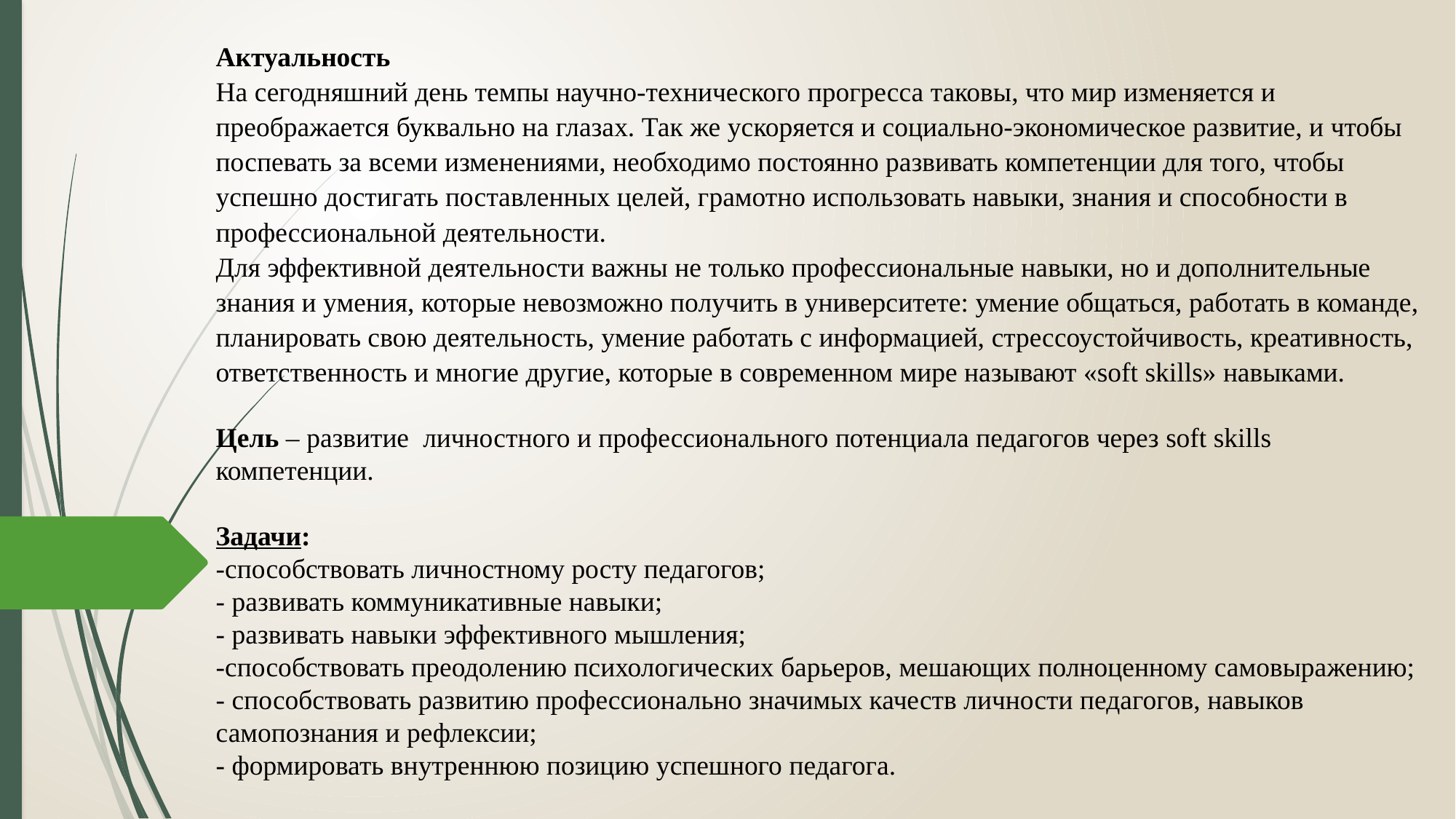

Актуальность
На сегодняшний день темпы научно-технического прогресса таковы, что мир изменяется и преображается буквально на глазах. Так же ускоряется и социально-экономическое развитие, и чтобы поспевать за всеми изменениями, необходимо постоянно развивать компетенции для того, чтобы успешно достигать поставленных целей, грамотно использовать навыки, знания и способности в профессиональной деятельности.
Для эффективной деятельности важны не только профессиональные навыки, но и дополнительные знания и умения, которые невозможно получить в университете: умение общаться, работать в команде, планировать свою деятельность, умение работать с информацией, стрессоустойчивость, креативность, ответственность и многие другие, которые в современном мире называют «soft skills» навыками.

Цель – развитие  личностного и профессионального потенциала педагогов через soft skills компетенции.

Задачи:
-способствовать личностному росту педагогов;
- развивать коммуникативные навыки;
- развивать навыки эффективного мышления;
-способствовать преодолению психологических барьеров, мешающих полноценному самовыражению;
- способствовать развитию профессионально значимых качеств личности педагогов, навыков самопознания и рефлексии;
- формировать внутреннюю позицию успешного педагога.